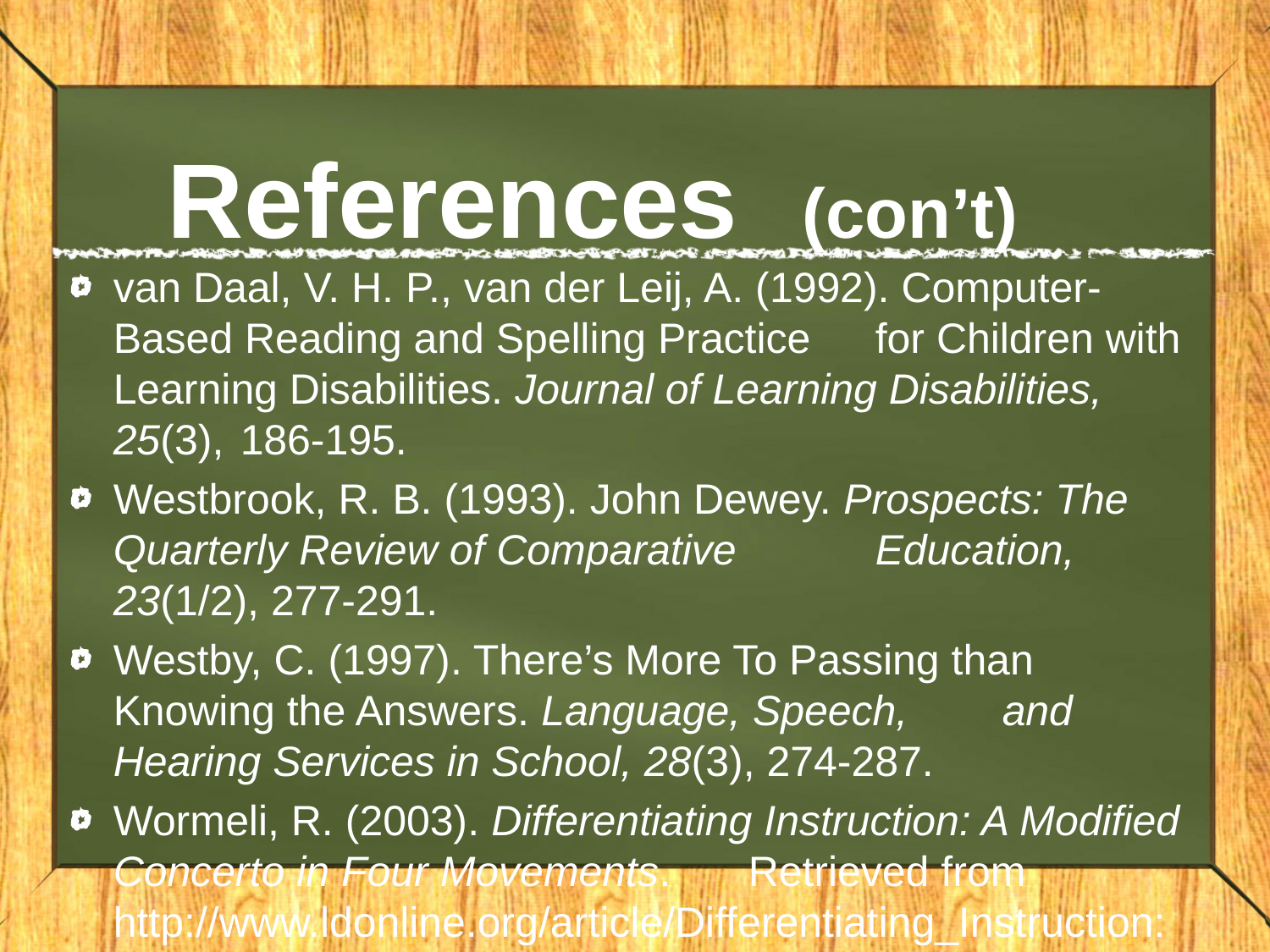

# References	(con’t)
van Daal, V. H. P., van der Leij, A. (1992). Computer-Based Reading and Spelling Practice 	for Children with Learning Disabilities. Journal of Learning Disabilities, 25(3), 	186-195.
Westbrook, R. B. (1993). John Dewey. Prospects: The Quarterly Review of Comparative 	Education, 23(1/2), 277-291.
Westby, C. (1997). There’s More To Passing than Knowing the Answers. Language, Speech, 	and Hearing Services in School, 28(3), 274-287.
Wormeli, R. (2003). Differentiating Instruction: A Modified Concerto in Four Movements. 	Retrieved from 	http://www.ldonline.org/article/Differentiating_Instruction:_A_Modified_Concerto_in_	Four_Movements